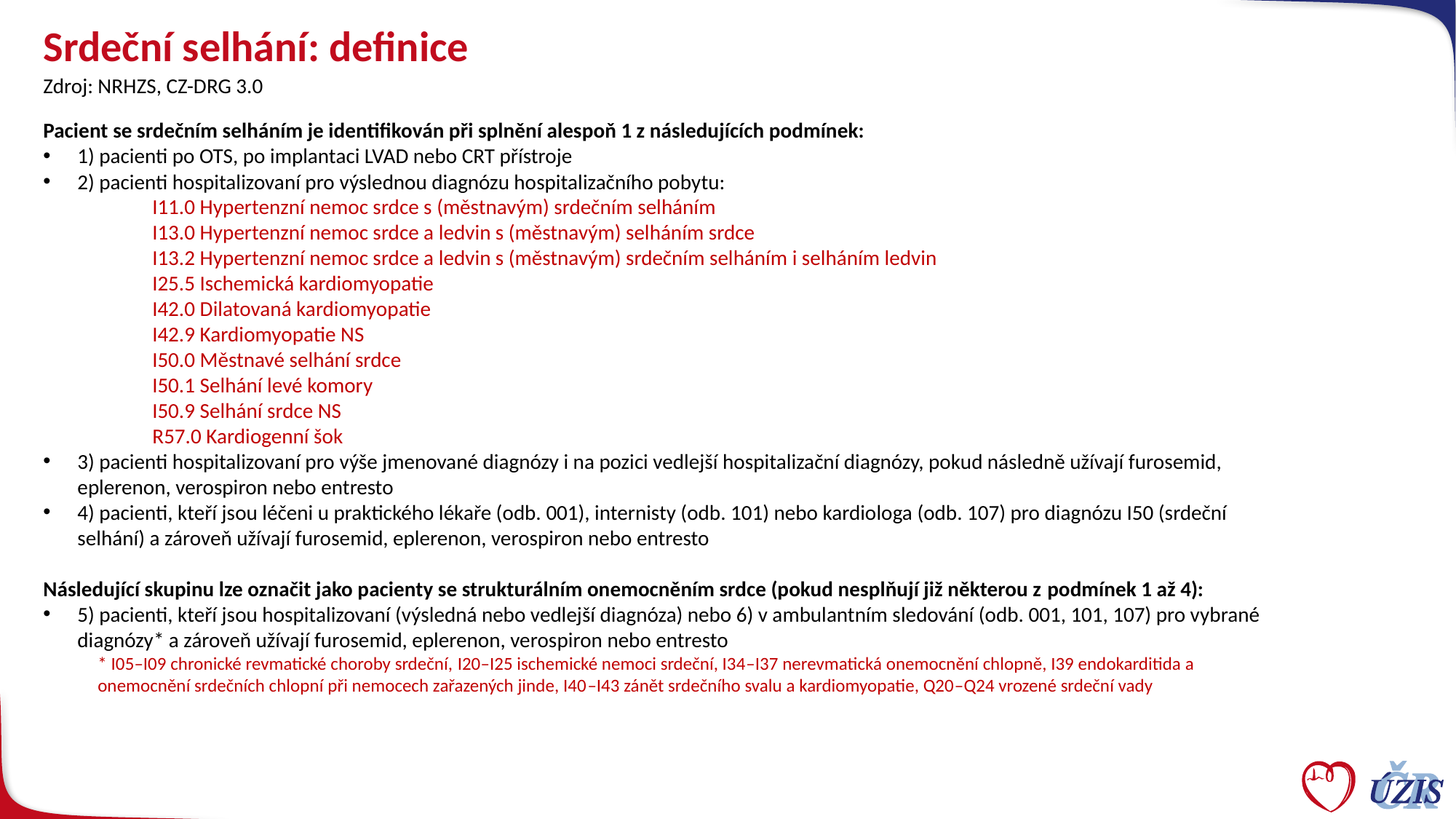

# Srdeční selhání: definice
Zdroj: NRHZS, CZ-DRG 3.0
Pacient se srdečním selháním je identifikován při splnění alespoň 1 z následujících podmínek:
1) pacienti po OTS, po implantaci LVAD nebo CRT přístroje
2) pacienti hospitalizovaní pro výslednou diagnózu hospitalizačního pobytu:
	I11.0 Hypertenzní nemoc srdce s (městnavým) srdečním selháním
	I13.0 Hypertenzní nemoc srdce a ledvin s (městnavým) selháním srdce
	I13.2 Hypertenzní nemoc srdce a ledvin s (městnavým) srdečním selháním i selháním ledvin
	I25.5 Ischemická kardiomyopatie
	I42.0 Dilatovaná kardiomyopatie
	I42.9 Kardiomyopatie NS
	I50.0 Městnavé selhání srdce
	I50.1 Selhání levé komory
	I50.9 Selhání srdce NS
	R57.0 Kardiogenní šok
3) pacienti hospitalizovaní pro výše jmenované diagnózy i na pozici vedlejší hospitalizační diagnózy, pokud následně užívají furosemid, eplerenon, verospiron nebo entresto
4) pacienti, kteří jsou léčeni u praktického lékaře (odb. 001), internisty (odb. 101) nebo kardiologa (odb. 107) pro diagnózu I50 (srdeční selhání) a zároveň užívají furosemid, eplerenon, verospiron nebo entresto

Následující skupinu lze označit jako pacienty se strukturálním onemocněním srdce (pokud nesplňují již některou z podmínek 1 až 4):
5) pacienti, kteří jsou hospitalizovaní (výsledná nebo vedlejší diagnóza) nebo 6) v ambulantním sledování (odb. 001, 101, 107) pro vybrané diagnózy* a zároveň užívají furosemid, eplerenon, verospiron nebo entresto
* I05–I09 chronické revmatické choroby srdeční, I20–I25 ischemické nemoci srdeční, I34–I37 nerevmatická onemocnění chlopně, I39 endokarditida a onemocnění srdečních chlopní při nemocech zařazených jinde, I40–I43 zánět srdečního svalu a kardiomyopatie, Q20–Q24 vrozené srdeční vady